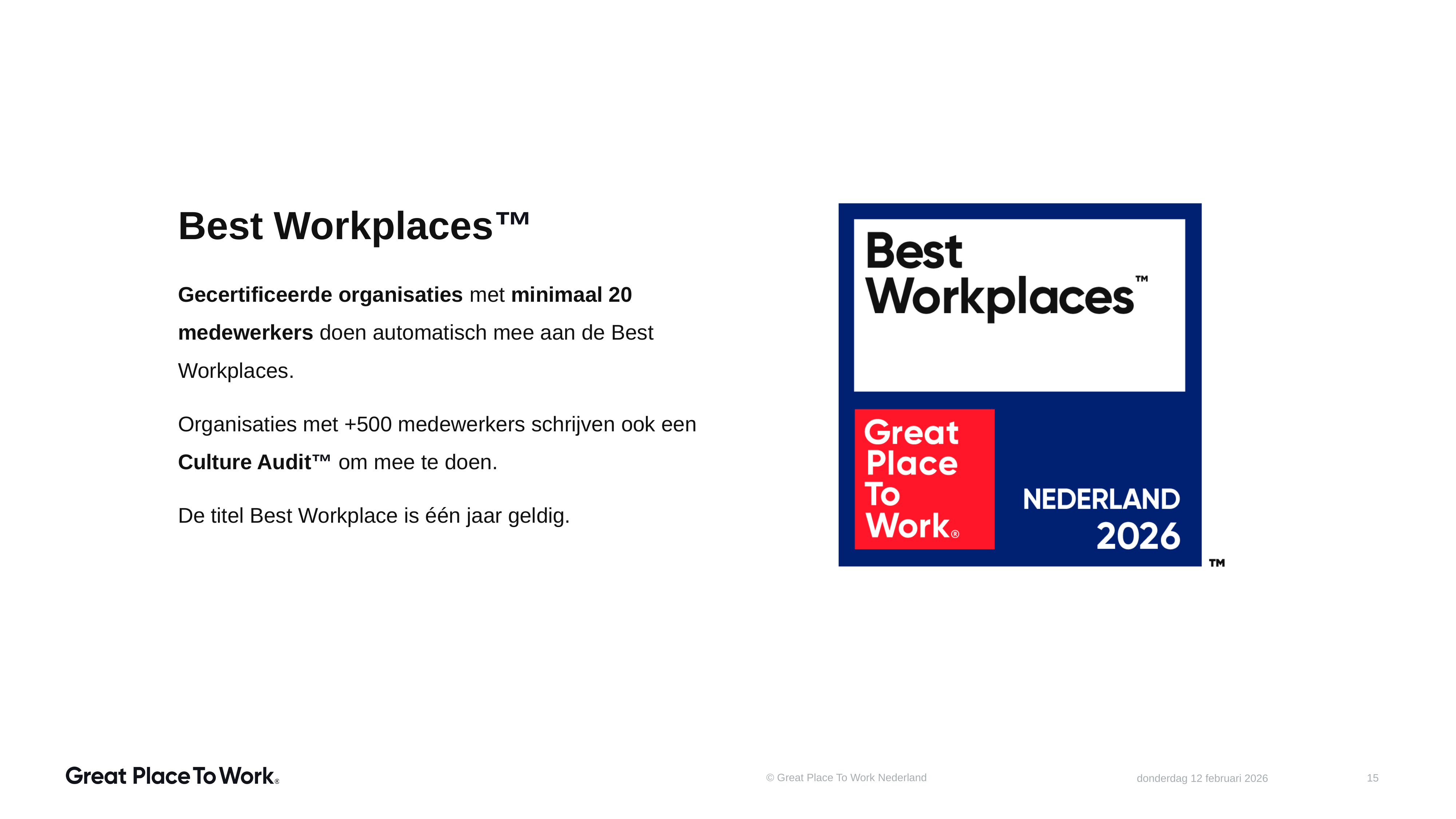

Best Workplaces™
Gecertificeerde organisaties met minimaal 20 medewerkers doen automatisch mee aan de Best Workplaces.
Organisaties met +500 medewerkers schrijven ook een Culture Audit™ om mee te doen.
De titel Best Workplace is één jaar geldig.
© Great Place To Work Nederland
15
donderdag 12 februari 2026